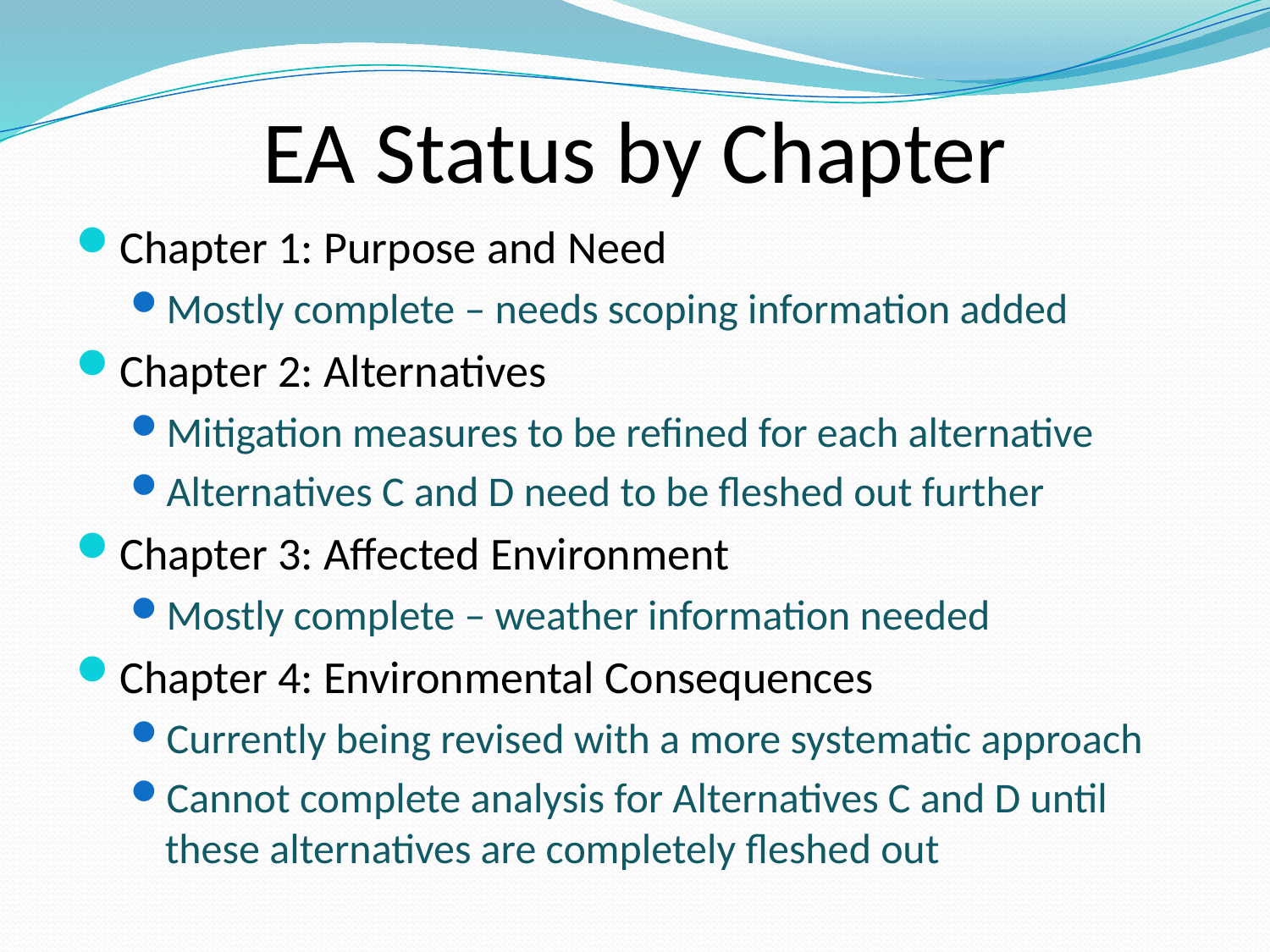

# EA Status by Chapter
Chapter 1: Purpose and Need
Mostly complete – needs scoping information added
Chapter 2: Alternatives
Mitigation measures to be refined for each alternative
Alternatives C and D need to be fleshed out further
Chapter 3: Affected Environment
Mostly complete – weather information needed
Chapter 4: Environmental Consequences
Currently being revised with a more systematic approach
Cannot complete analysis for Alternatives C and D until these alternatives are completely fleshed out